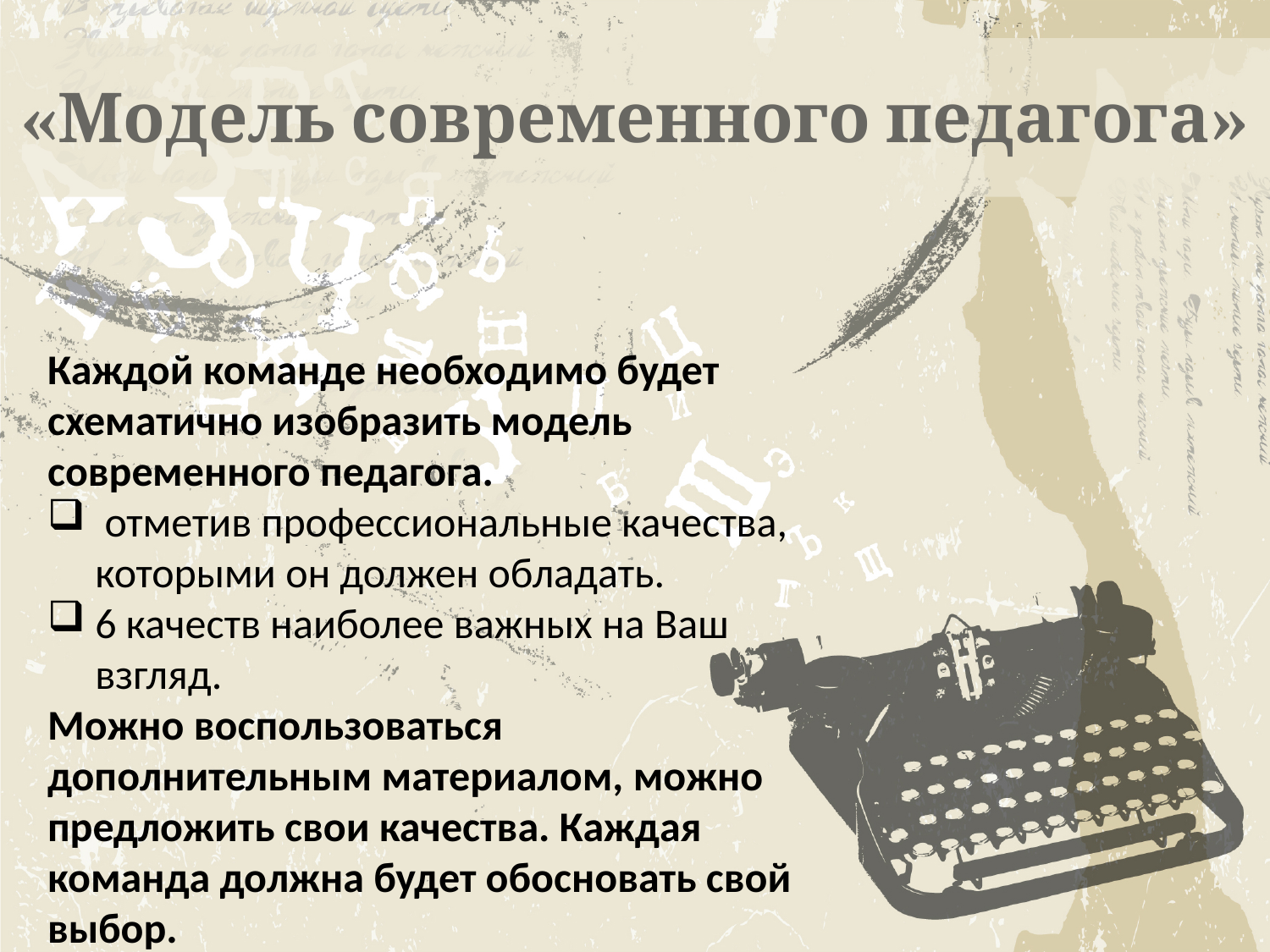

# «Модель современного педагога»
Каждой команде необходимо будет схематично изобразить модель современного педагога.
 отметив профессиональные качества, которыми он должен обладать.
6 качеств наиболее важных на Ваш взгляд.
Можно воспользоваться дополнительным материалом, можно предложить свои качества. Каждая команда должна будет обосновать свой выбор.